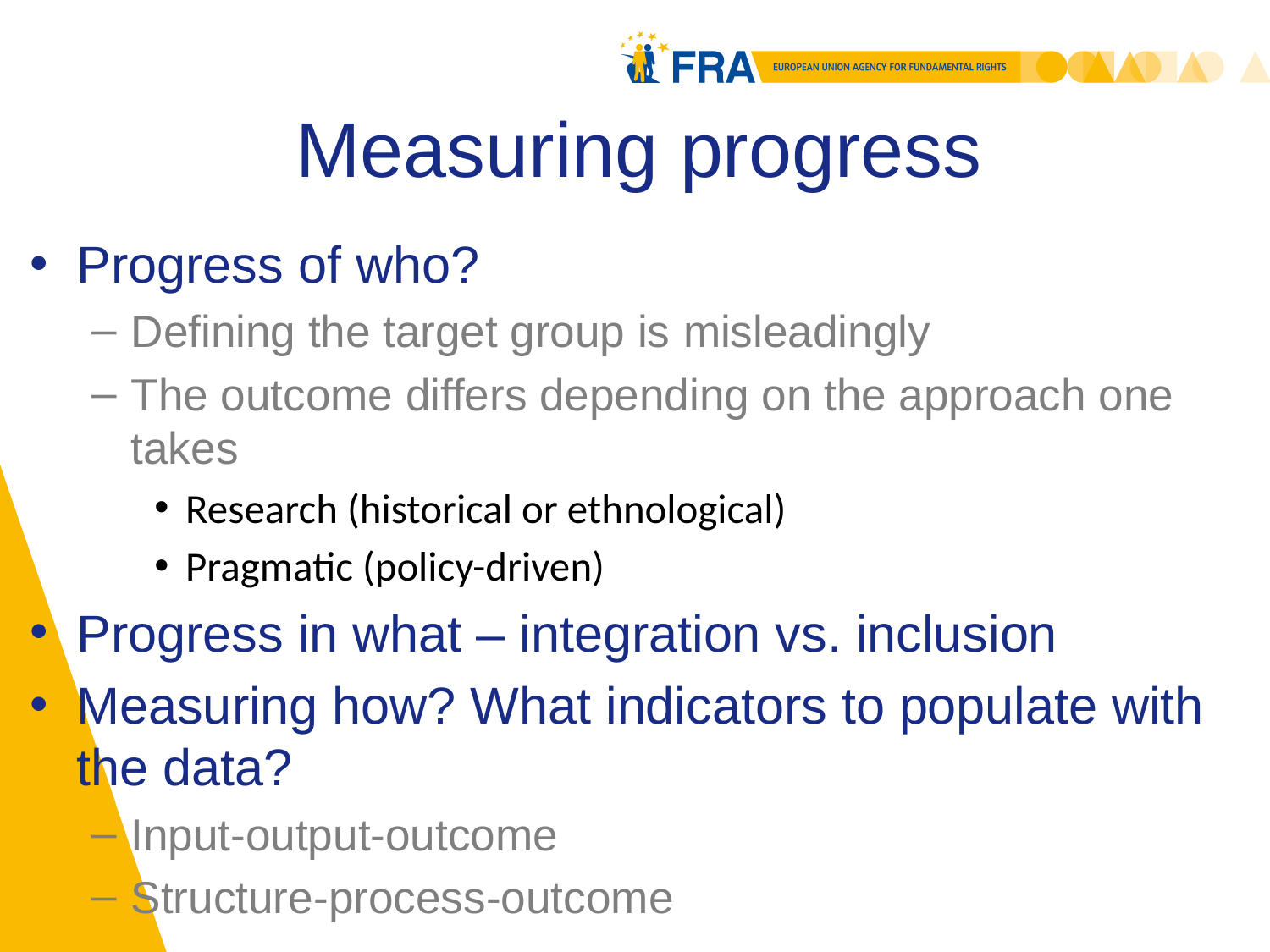

# Measuring progress
Progress of who?
Defining the target group is misleadingly
The outcome differs depending on the approach one takes
Research (historical or ethnological)
Pragmatic (policy-driven)
Progress in what – integration vs. inclusion
Measuring how? What indicators to populate with the data?
Input-output-outcome
Structure-process-outcome
6